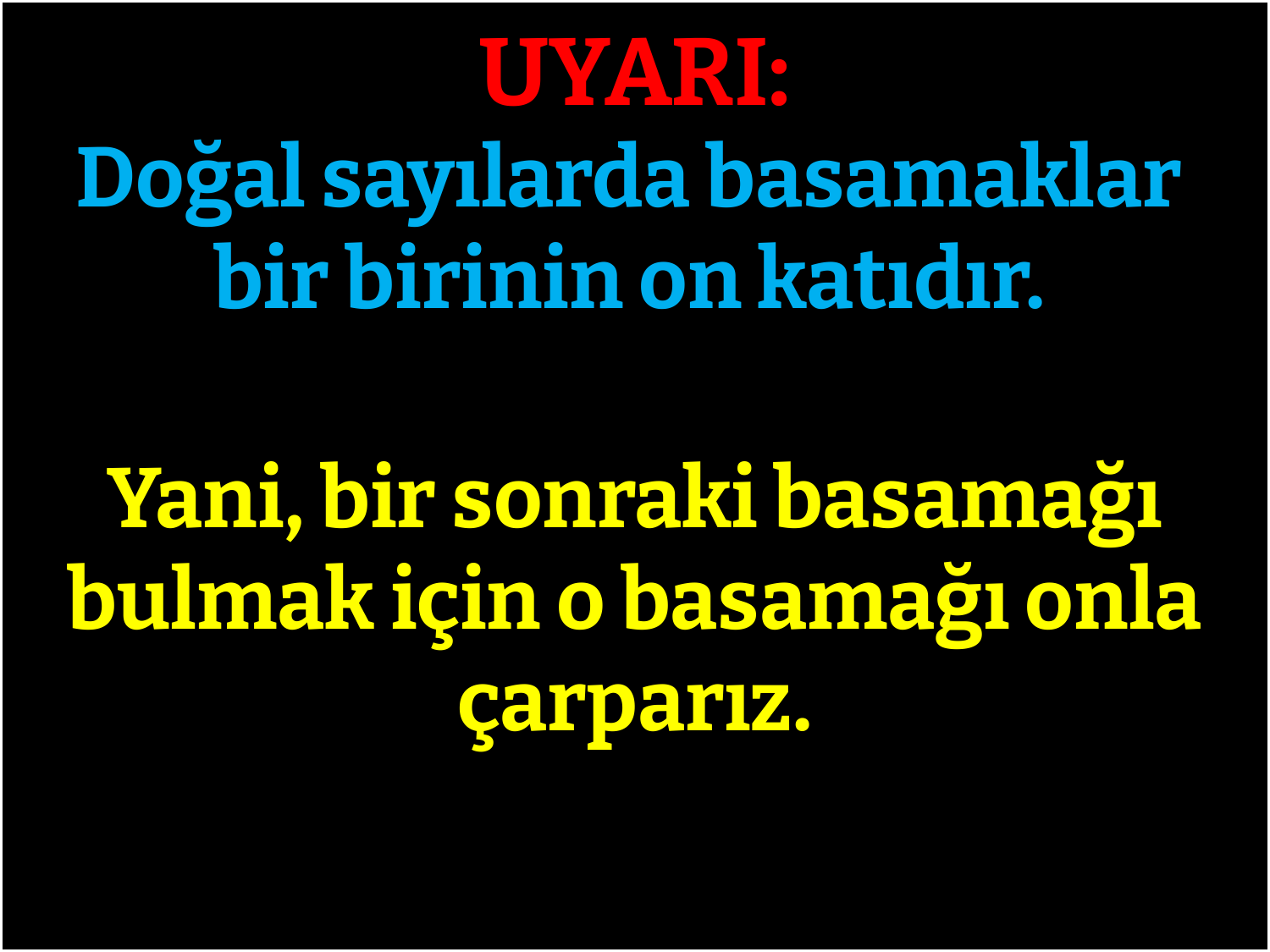

UYARI:
Doğal sayılarda basamaklar bir birinin on katıdır.
#
Yani, bir sonraki basamağı bulmak için o basamağı onla çarparız.